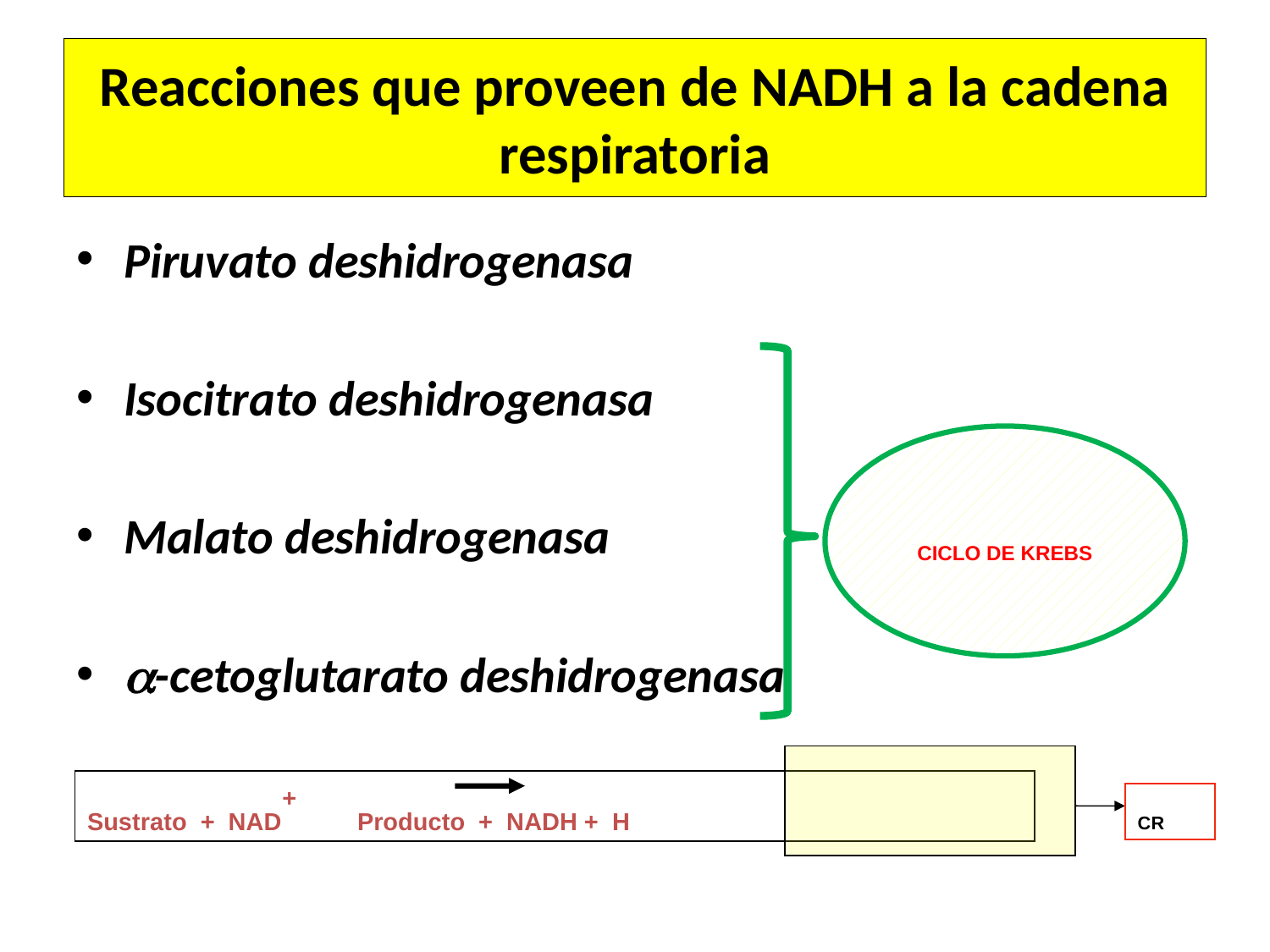

# Reacciones que proveen de NADH a la cadena respiratoria
Piruvato deshidrogenasa

Isocitrato deshidrogenasa

Malato deshidrogenasa

α-cetoglutarato deshidrogenasa

CICLO DE KREBS

Sustrato  +  NAD+         Producto  +  NADH +  H
CR